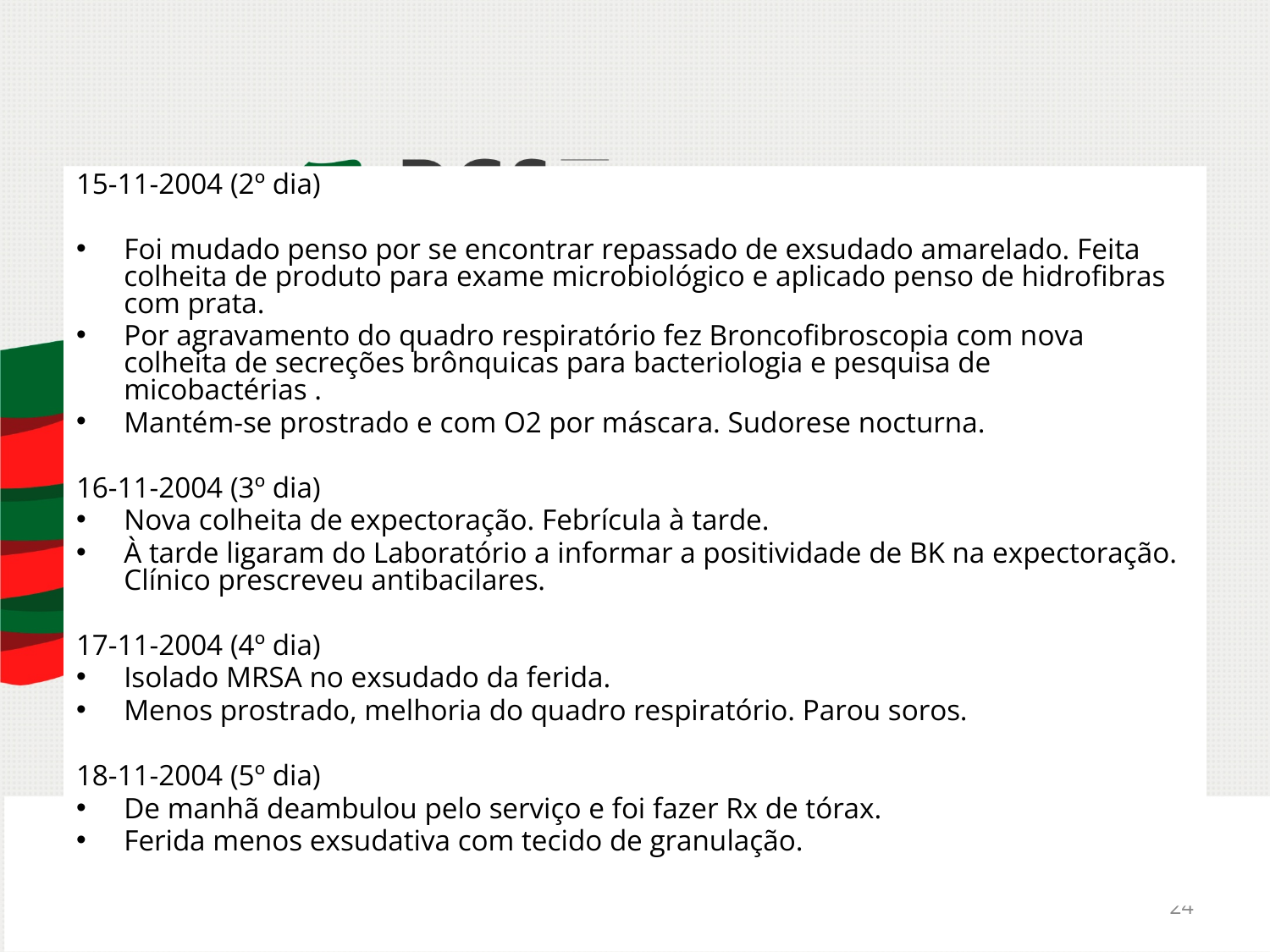

#
15-11-2004 (2º dia)

Foi mudado penso por se encontrar repassado de exsudado amarelado. Feita colheita de produto para exame microbiológico e aplicado penso de hidrofibras com prata.
Por agravamento do quadro respiratório fez Broncofibroscopia com nova colheita de secreções brônquicas para bacteriologia e pesquisa de micobactérias .
Mantém-se prostrado e com O2 por máscara. Sudorese nocturna.

16-11-2004 (3º dia)
Nova colheita de expectoração. Febrícula à tarde.
À tarde ligaram do Laboratório a informar a positividade de BK na expectoração. Clínico prescreveu antibacilares.

17-11-2004 (4º dia)
Isolado MRSA no exsudado da ferida.
Menos prostrado, melhoria do quadro respiratório. Parou soros.

18-11-2004 (5º dia)
De manhã deambulou pelo serviço e foi fazer Rx de tórax.
Ferida menos exsudativa com tecido de granulação.
24